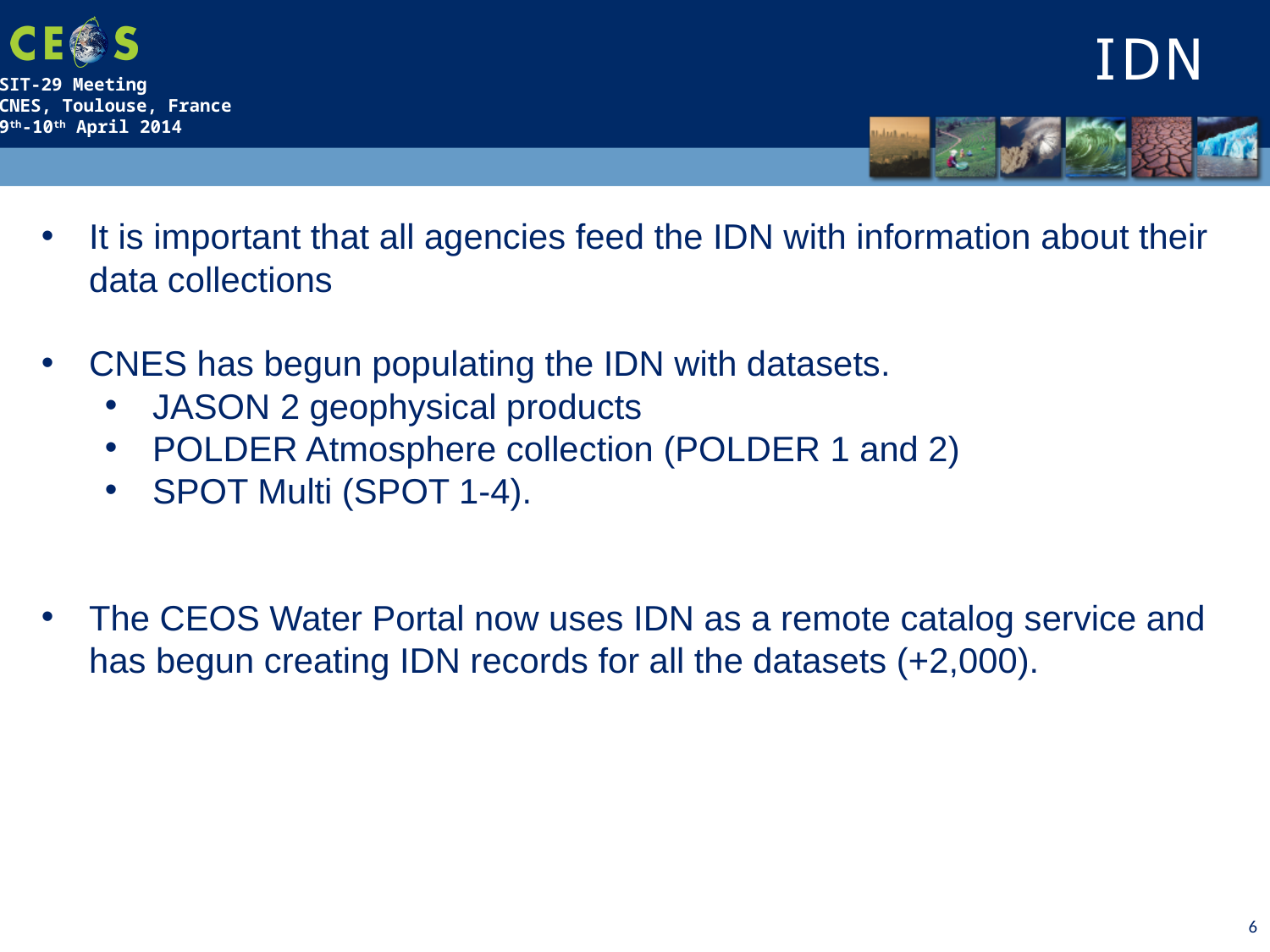

IDN
It is important that all agencies feed the IDN with information about their data collections

CNES has begun populating the IDN with datasets.
JASON 2 geophysical products
POLDER Atmosphere collection (POLDER 1 and 2)
SPOT Multi (SPOT 1-4).

The CEOS Water Portal now uses IDN as a remote catalog service and has begun creating IDN records for all the datasets (+2,000).

6